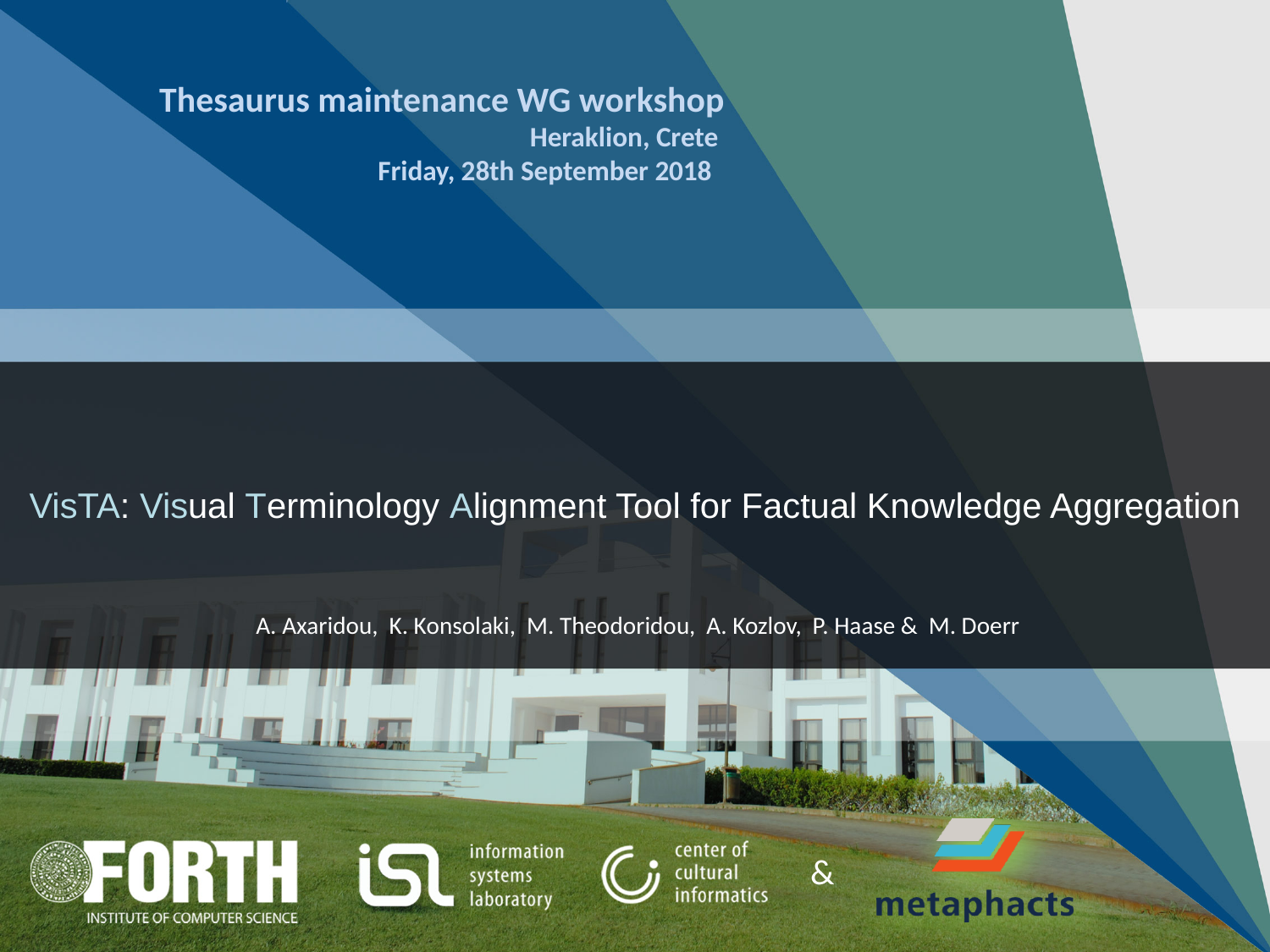

Thesaurus maintenance WG workshop
 Heraklion, Crete
 Friday, 28th September 2018
# VisTA: Visual Terminology Alignment Tool for Factual Knowledge Aggregation
A. Axaridou,  K. Konsolaki,  M. Theodoridou,  A. Kozlov,  P. Haase &  M. Doerr